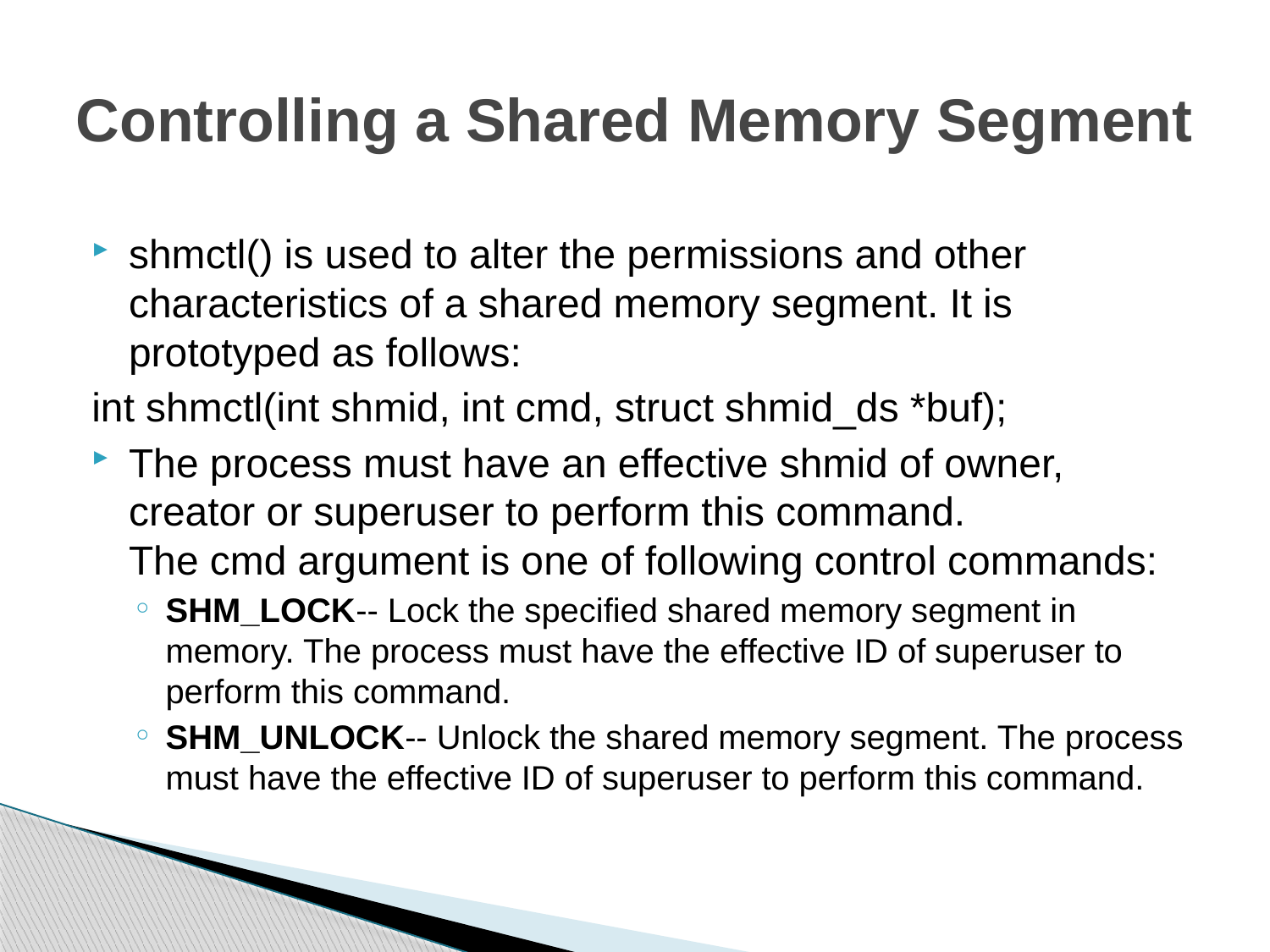

# Controlling a Shared Memory Segment
shmctl() is used to alter the permissions and other characteristics of a shared memory segment. It is prototyped as follows:
int shmctl(int shmid, int cmd, struct shmid_ds *buf);
The process must have an effective shmid of owner, creator or superuser to perform this command. The cmd argument is one of following control commands:
SHM_LOCK-- Lock the specified shared memory segment in memory. The process must have the effective ID of superuser to perform this command.
SHM_UNLOCK-- Unlock the shared memory segment. The process must have the effective ID of superuser to perform this command.